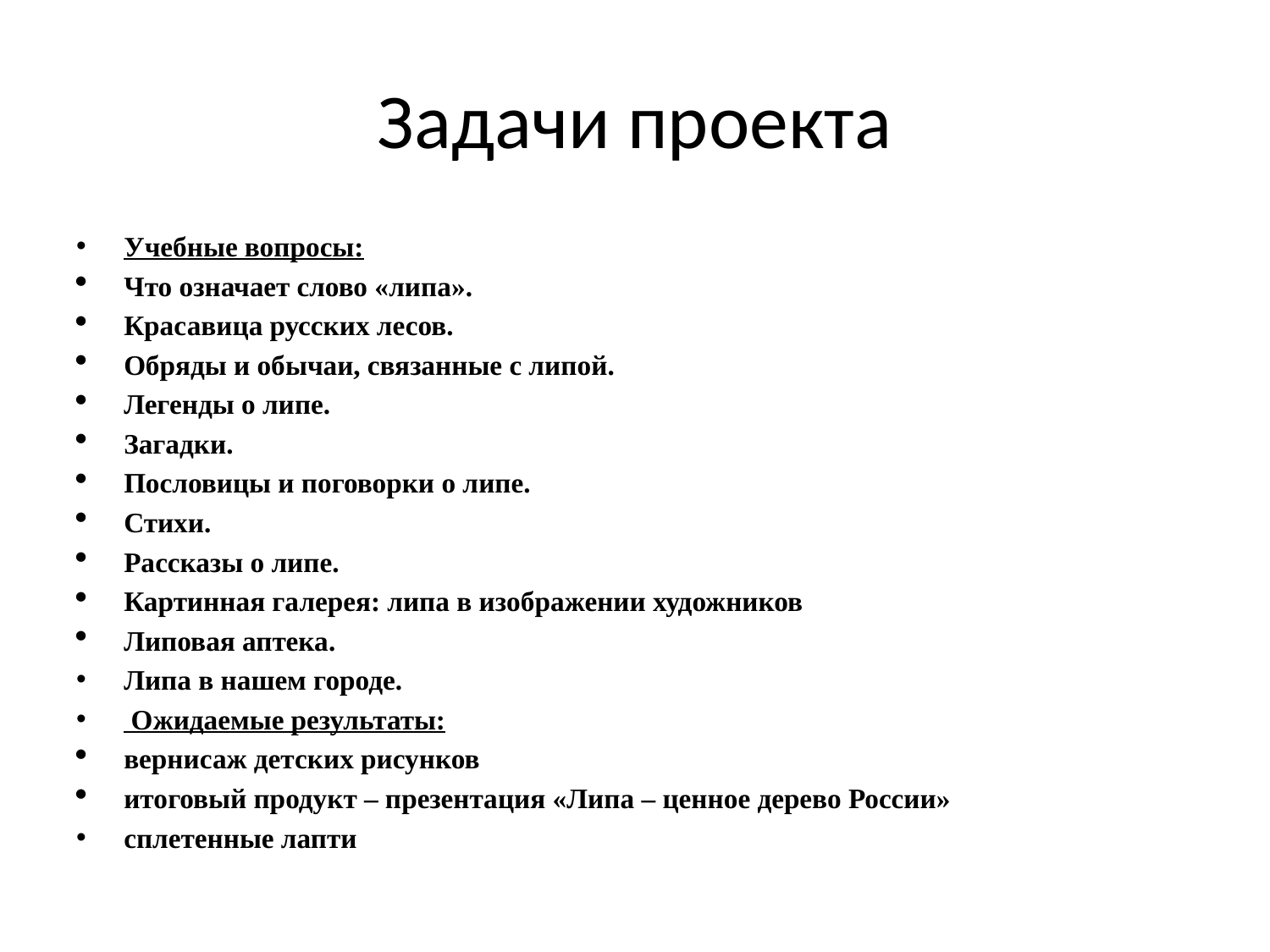

# Задачи проекта
Учебные вопросы:
Что означает слово «липа».
Красавица русских лесов.
Обряды и обычаи, связанные с липой.
Легенды о липе.
Загадки.
Пословицы и поговорки о липе.
Стихи.
Рассказы о липе.
Картинная галерея: липа в изображении художников
Липовая аптека.
Липа в нашем городе.
 Ожидаемые результаты:
вернисаж детских рисунков
итоговый продукт – презентация «Липа – ценное дерево России»
сплетенные лапти